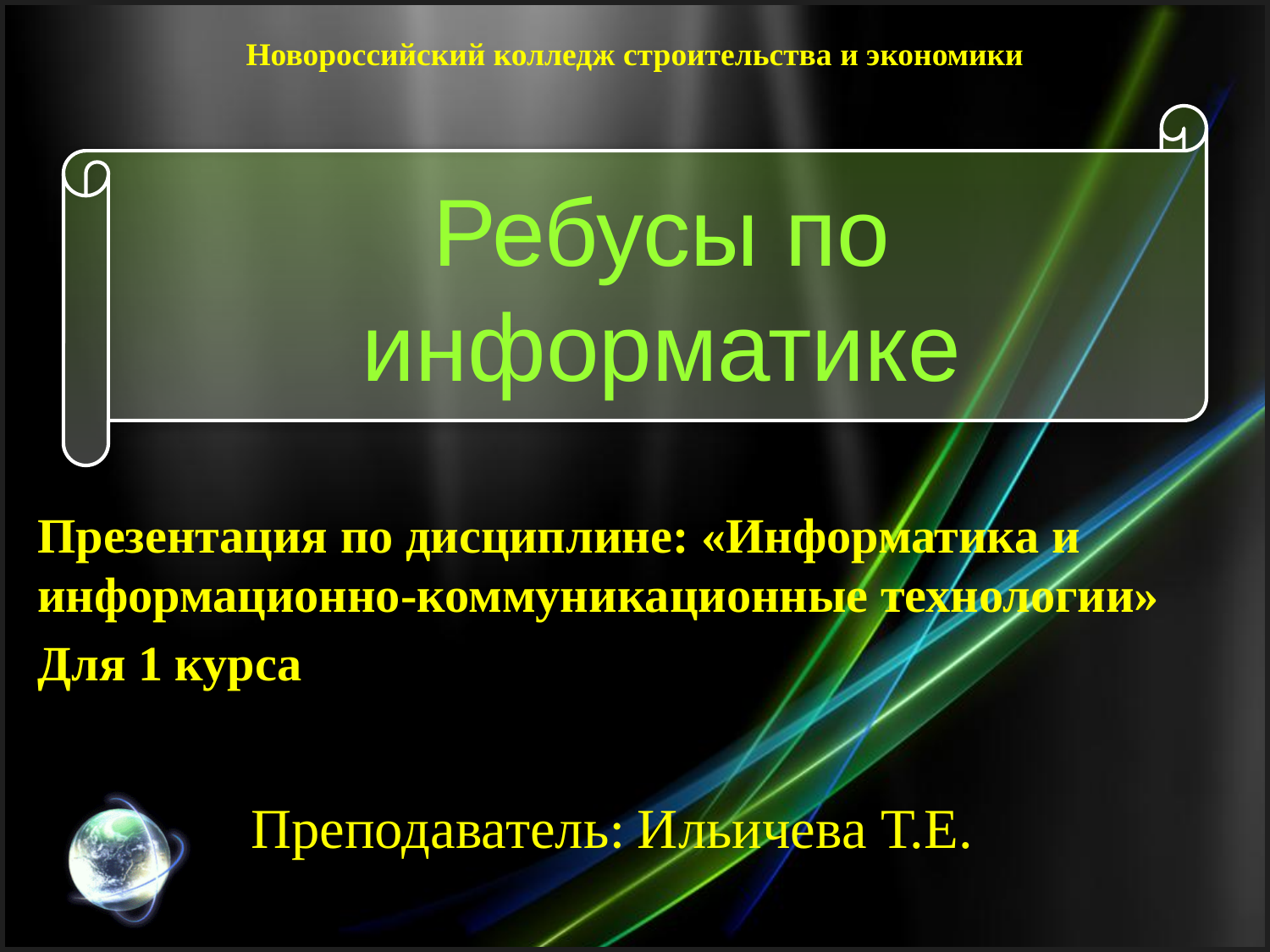

Новороссийский колледж строительства и экономики
# Ребусы по информатике
Презентация по дисциплине: «Информатика и информационно-коммуникационные технологии»
Для 1 курса

Преподаватель: Ильичева Т.Е.